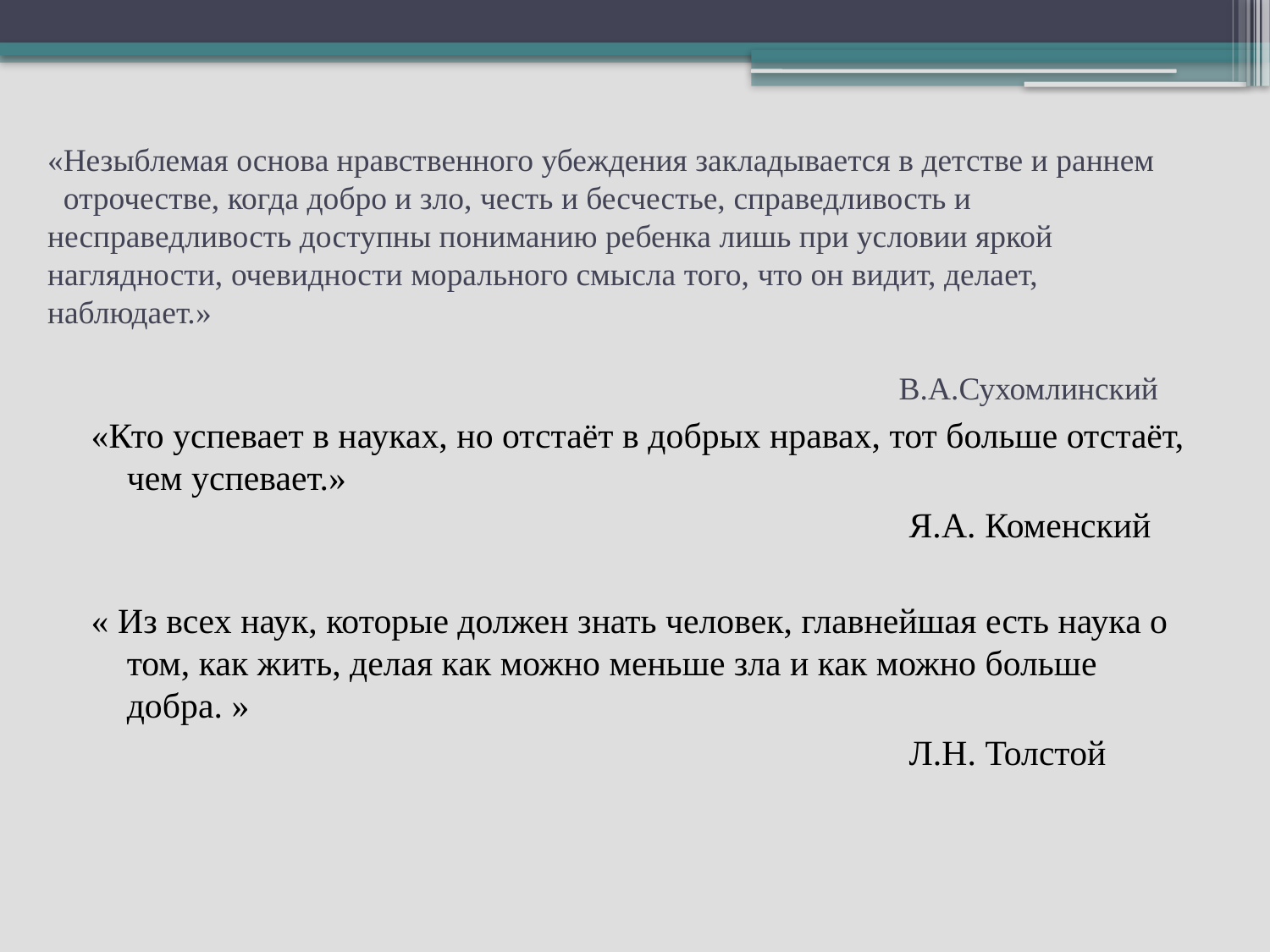

# «Незыблемая основа нравственного убеждения закладывается в детстве и раннем    отрочестве, когда добро и зло, честь и бесчестье, справедливость и несправедливость доступны пониманию ребенка лишь при условии яркой наглядности, очевидности морального смысла того, что он видит, делает, наблюдает.» В.А.Сухомлинский
«Кто успевает в науках, но отстаёт в добрых нравах, тот больше отстаёт, чем успевает.»
                                                                                            Я.А. Коменский

« Из всех наук, которые должен знать человек, главнейшая есть наука о том, как жить, делая как можно меньше зла и как можно больше добра. »
                                                                                            Л.Н. Толстой